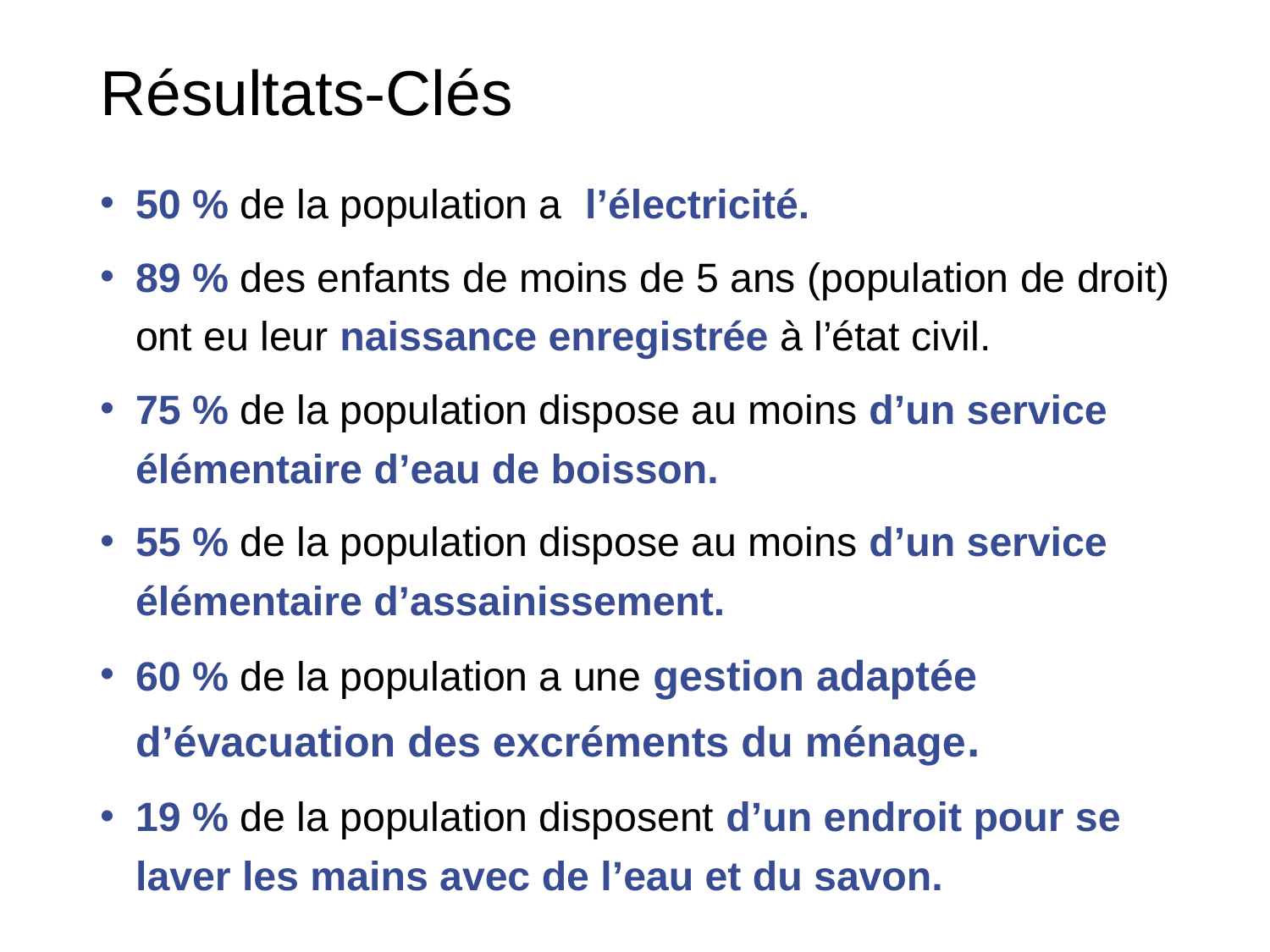

# Résultats-Clés
50 % de la population a  l’électricité.
89 % des enfants de moins de 5 ans (population de droit) ont eu leur naissance enregistrée à l’état civil.
75 % de la population dispose au moins d’un service élémentaire d’eau de boisson.
55 % de la population dispose au moins d’un service élémentaire d’assainissement.
60 % de la population a une gestion adaptée d’évacuation des excréments du ménage.
19 % de la population disposent d’un endroit pour se laver les mains avec de l’eau et du savon.